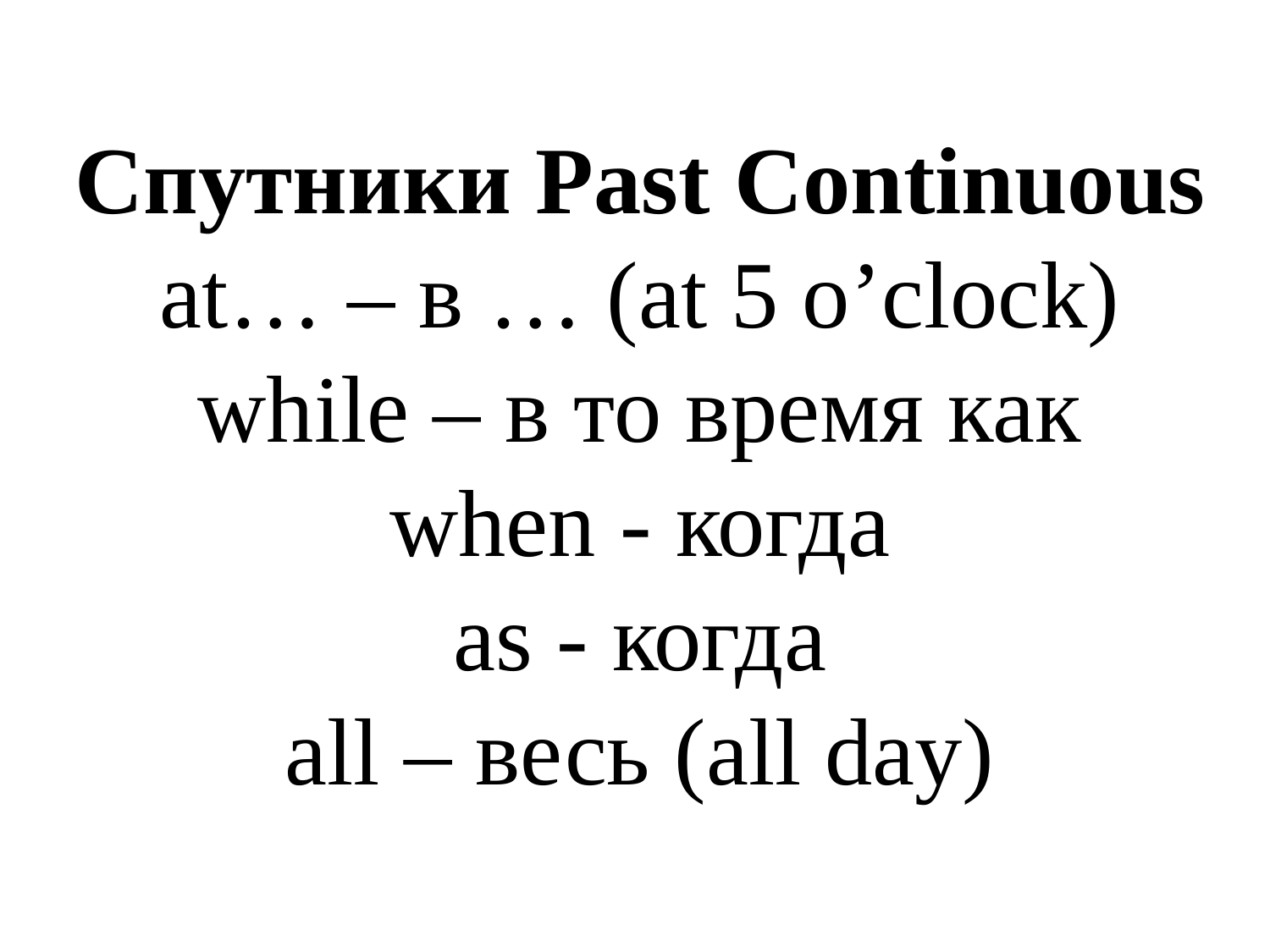

# Спутники Past Continuous at… – в … (at 5 o’clock) while – в то время как when - когда as - когда all – весь (all day)